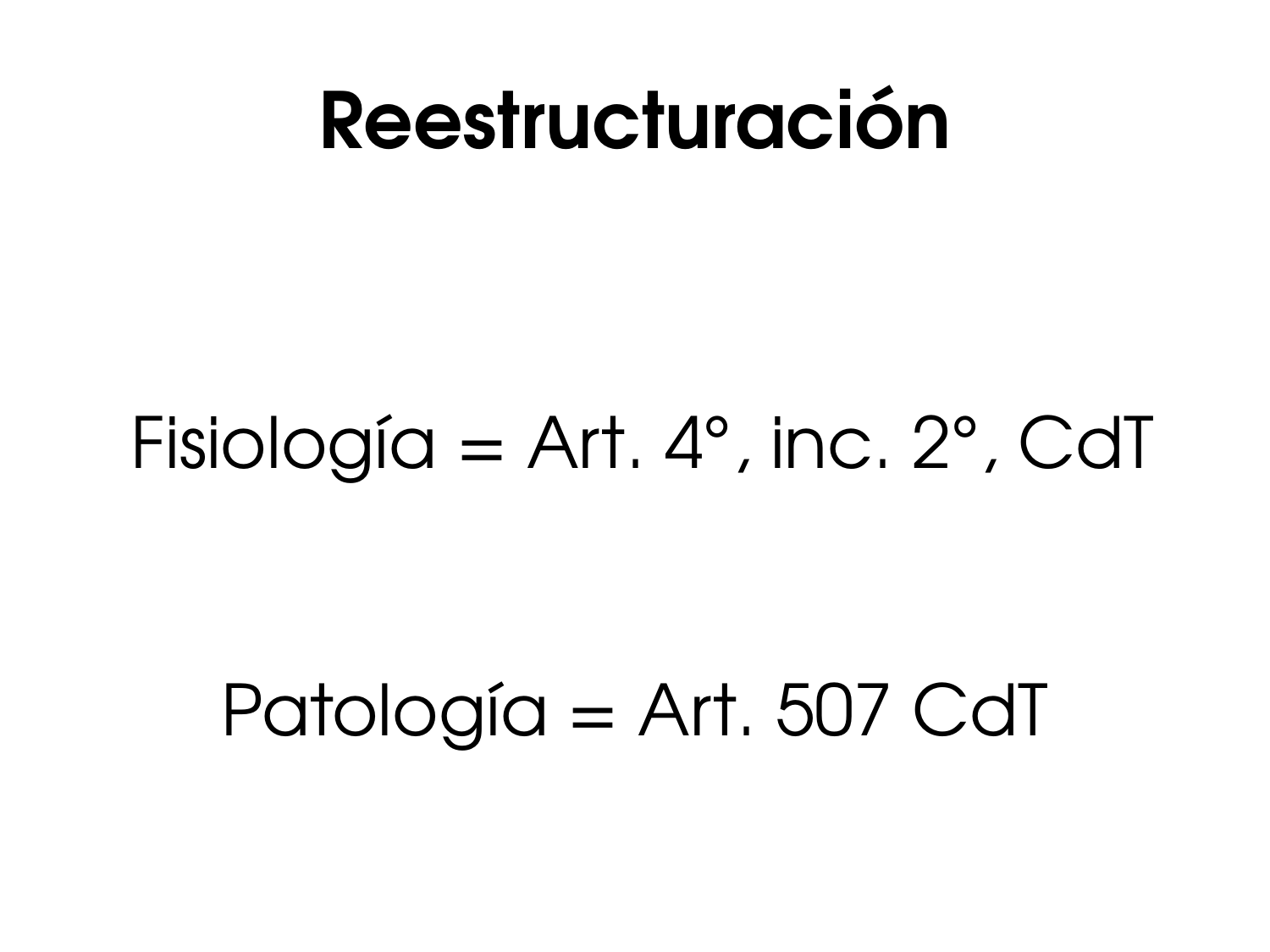

# Reestructuración
 Fisiología = Art. 4°, inc. 2°, CdT
Patología = Art. 507 CdT